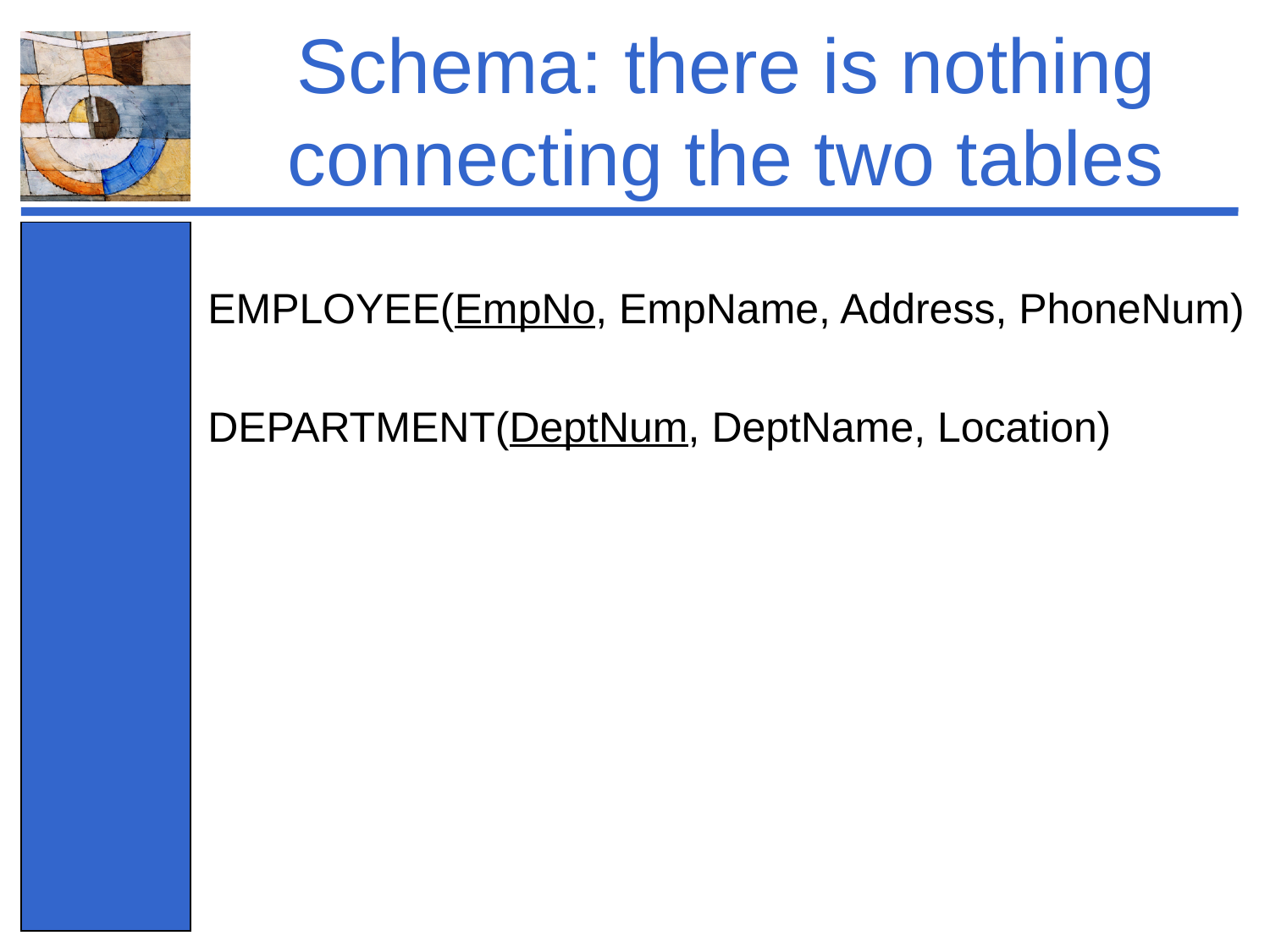

# Schema: there is nothing connecting the two tables
EMPLOYEE(EmpNo, EmpName, Address, PhoneNum)

DEPARTMENT(DeptNum, DeptName, Location)